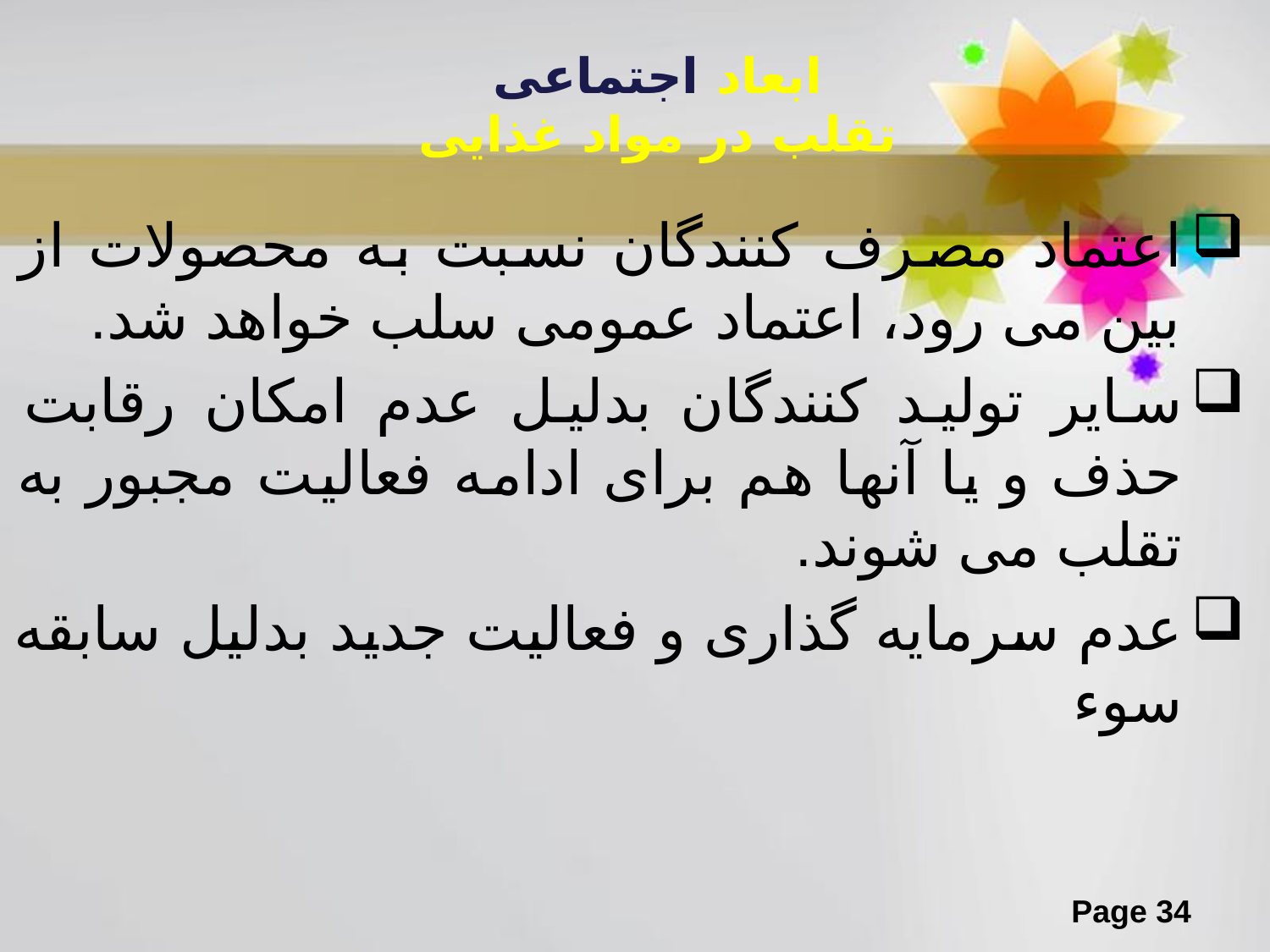

# ابعاد اجتماعی تقلب در مواد غذایی
اعتماد مصرف کنندگان نسبت به محصولات از بین می رود، اعتماد عمومی سلب خواهد شد.
سایر تولید کنندگان بدلیل عدم امکان رقابت حذف و یا آنها هم برای ادامه فعالیت مجبور به تقلب می شوند.
عدم سرمایه گذاری و فعالیت جدید بدلیل سابقه سوء